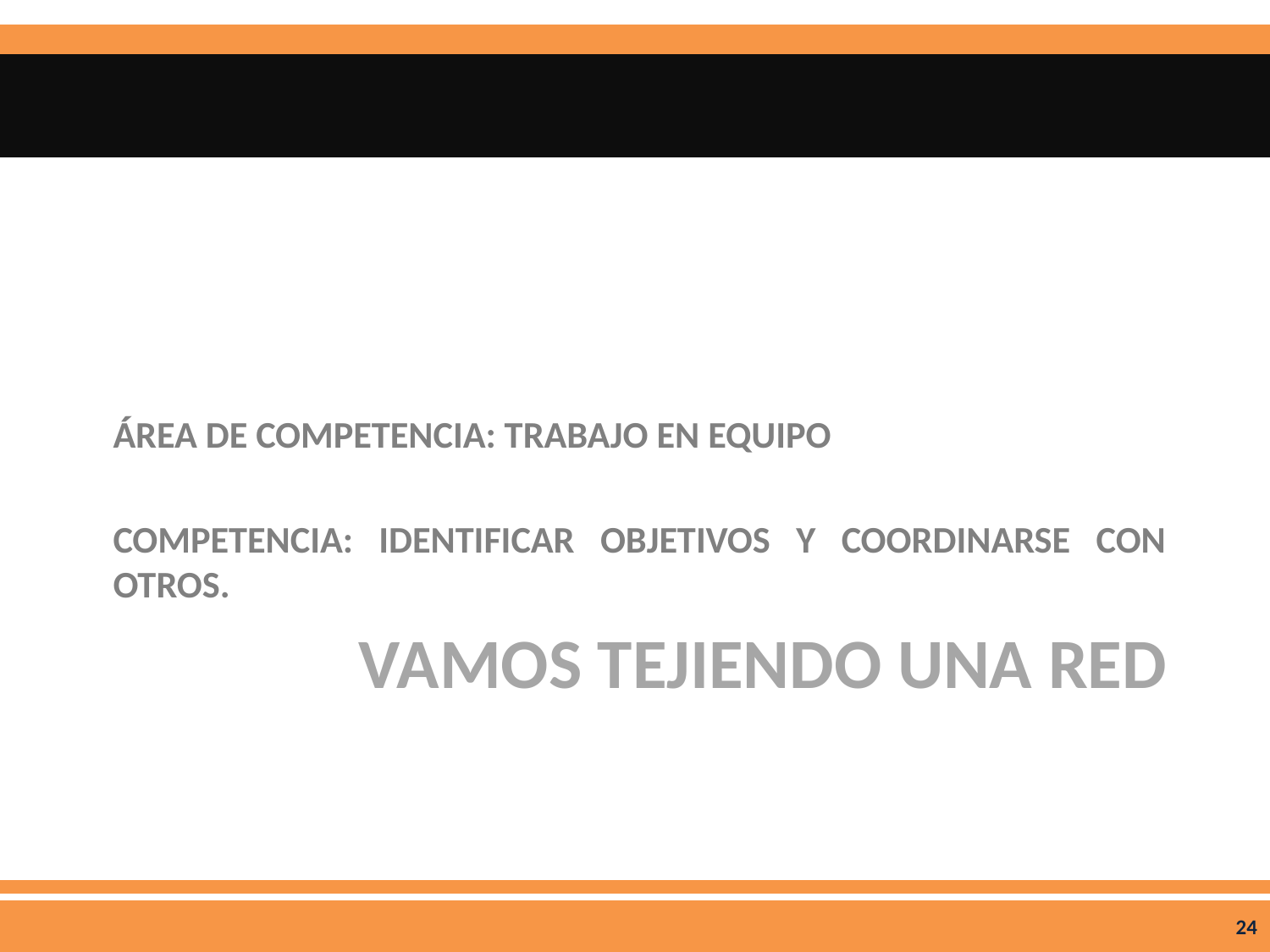

ÁREA DE COMPETENCIA: TRABAJO EN EQUIPO

COMPETENCIA: IDENTIFICAR OBJETIVOS Y COORDINARSE CON OTROS.
# VAMOS TEJIENDO UNA RED
24